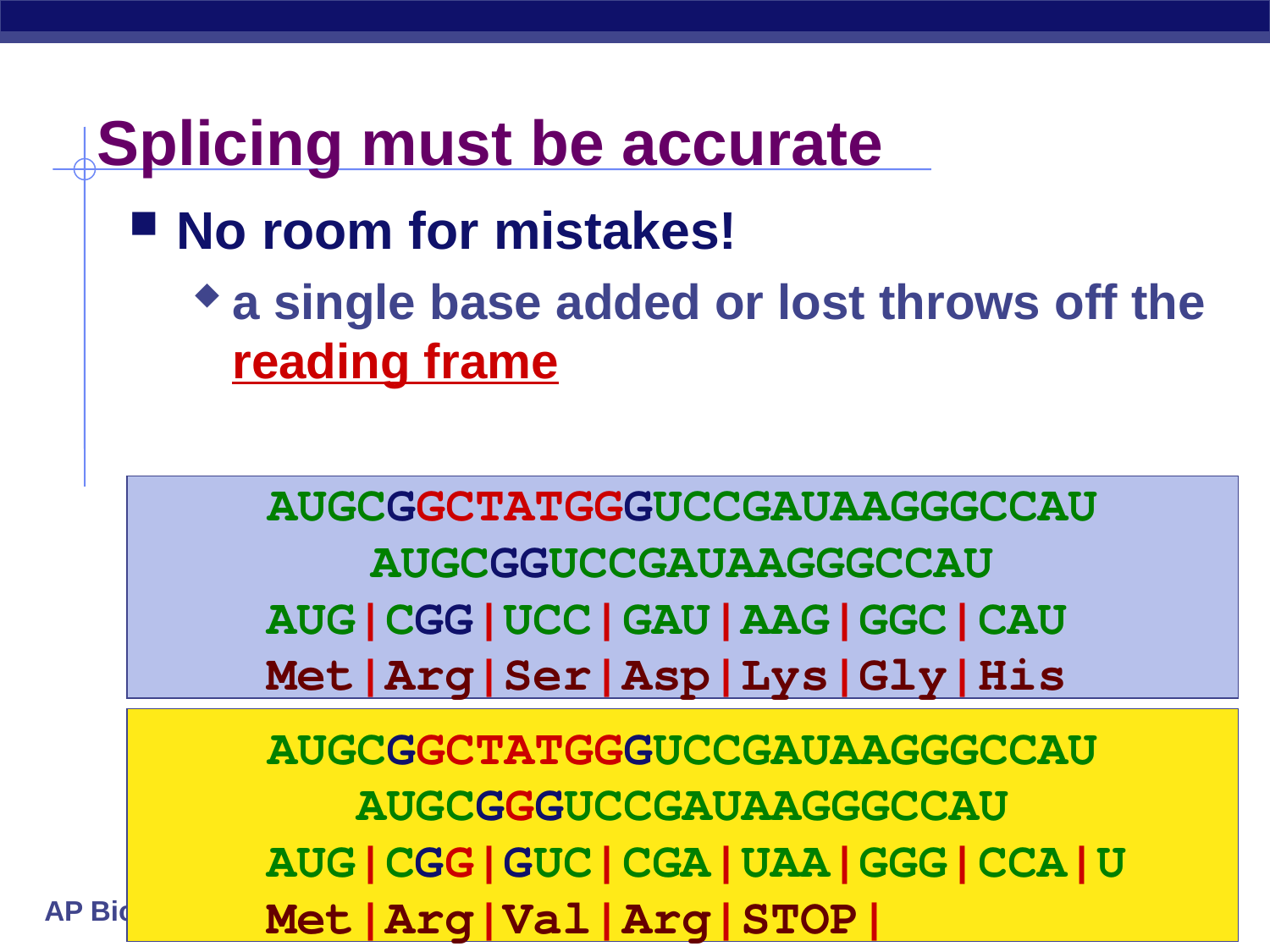

# Splicing must be accurate
No room for mistakes!
a single base added or lost throws off the reading frame
AUGCGGCTATGGGUCCGAUAAGGGCCAU

AUGCGGUCCGAUAAGGGCCAU
AUG|CGG|UCC|GAU|AAG|GGC|CAU
Met|Arg|Ser|Asp|Lys|Gly|His

AUGCGGCTATGGGUCCGAUAAGGGCCAU
AUGCGGGUCCGAUAAGGGCCAU
AUG|CGG|GUC|CGA|UAA|GGG|CCA|U
Met|Arg|Val|Arg|STOP|